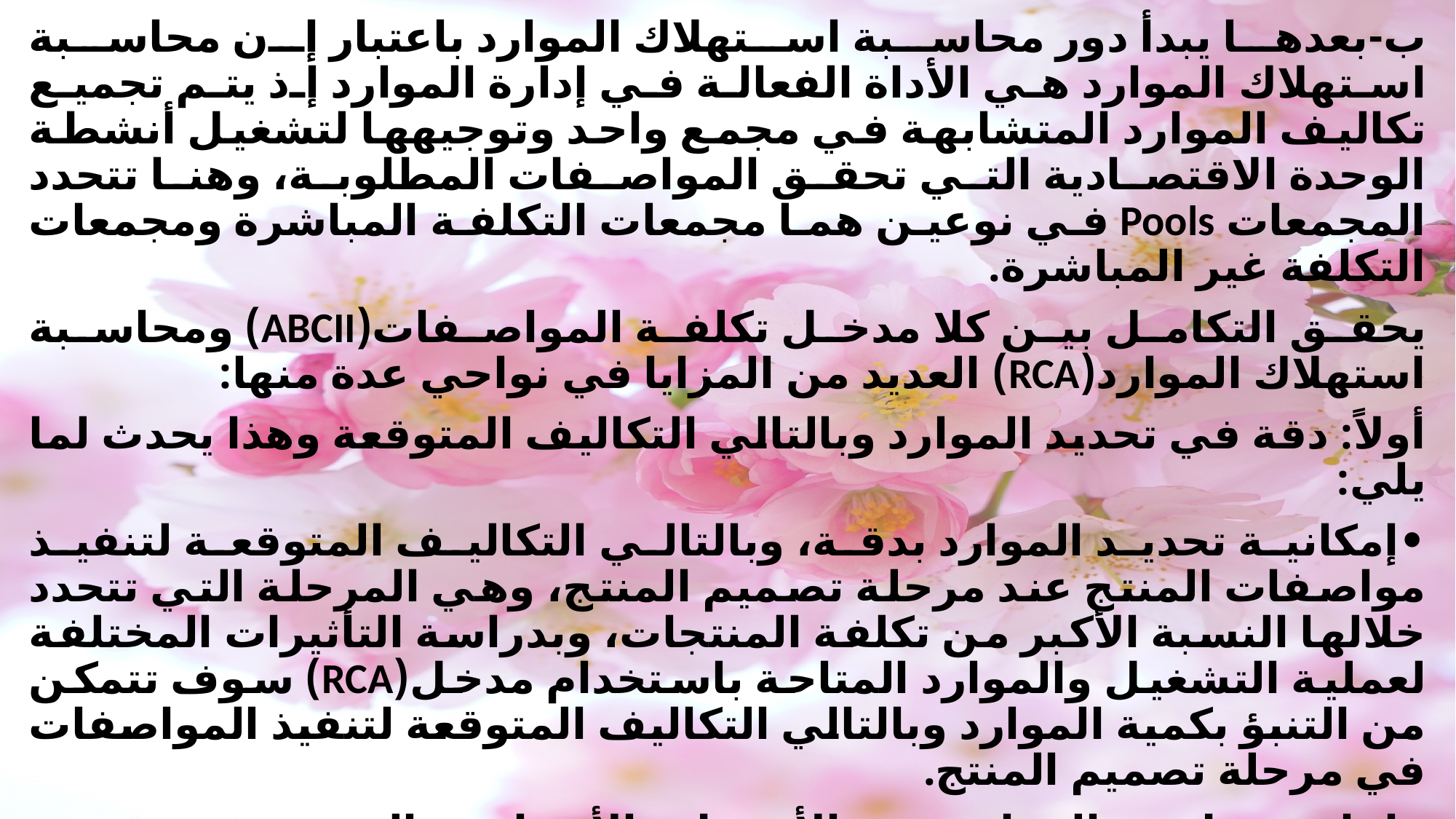

‌ب-بعدها يبدأ دور محاسبة استهلاك الموارد باعتبار إن محاسبة استهلاك الموارد هي الأداة الفعالة في إدارة الموارد إذ يتم تجميع تكاليف الموارد المتشابهة في مجمع واحد وتوجيهها لتشغيل أنشطة الوحدة الاقتصادية التي تحقق المواصفات المطلوبة، وهنا تتحدد المجمعات Pools في نوعين هما مجمعات التكلفة المباشرة ومجمعات التكلفة غير المباشرة.
يحقق التكامل بين كلا مدخل تكلفة المواصفات(ABCII) ومحاسبة استهلاك الموارد(RCA) العديد من المزايا في نواحي عدة منها:
أولاً: دقة في تحديد الموارد وبالتالي التكاليف المتوقعة وهذا يحدث لما يلي:
•إمكانية تحديد الموارد بدقة، وبالتالي التكاليف المتوقعة لتنفيذ مواصفات المنتج عند مرحلة تصميم المنتج، وهي المرحلة التي تتحدد خلالها النسبة الأكبر من تكلفة المنتجات، وبدراسة التأثيرات المختلفة لعملية التشغيل والموارد المتاحة باستخدام مدخل(RCA) سوف تتمكن من التنبؤ بكمية الموارد وبالتالي التكاليف المتوقعة لتنفيذ المواصفات في مرحلة تصميم المنتج.
•إعادة توظيف الموارد في الأنشطة الأساسية التي تحقق قيمة للزبائن، فبعد أن يتولى مدخل تكلفة المواصفات تحديد الأنشطة المحققة للمواصفات، وتصنيف هذه الأنشطة واستبعاد الأنشطة التي لا تضيف قيمة، تتولى محاسبة استهلاك الموارد ضبط وتخطيط الموارد وتقليل الفاقد وبالتالي تحسين أداء الأنشطة وتحقيق أعلى قدر من التوافق بين تكاليف الأنشطة وتفضيلات الزبائن.
#